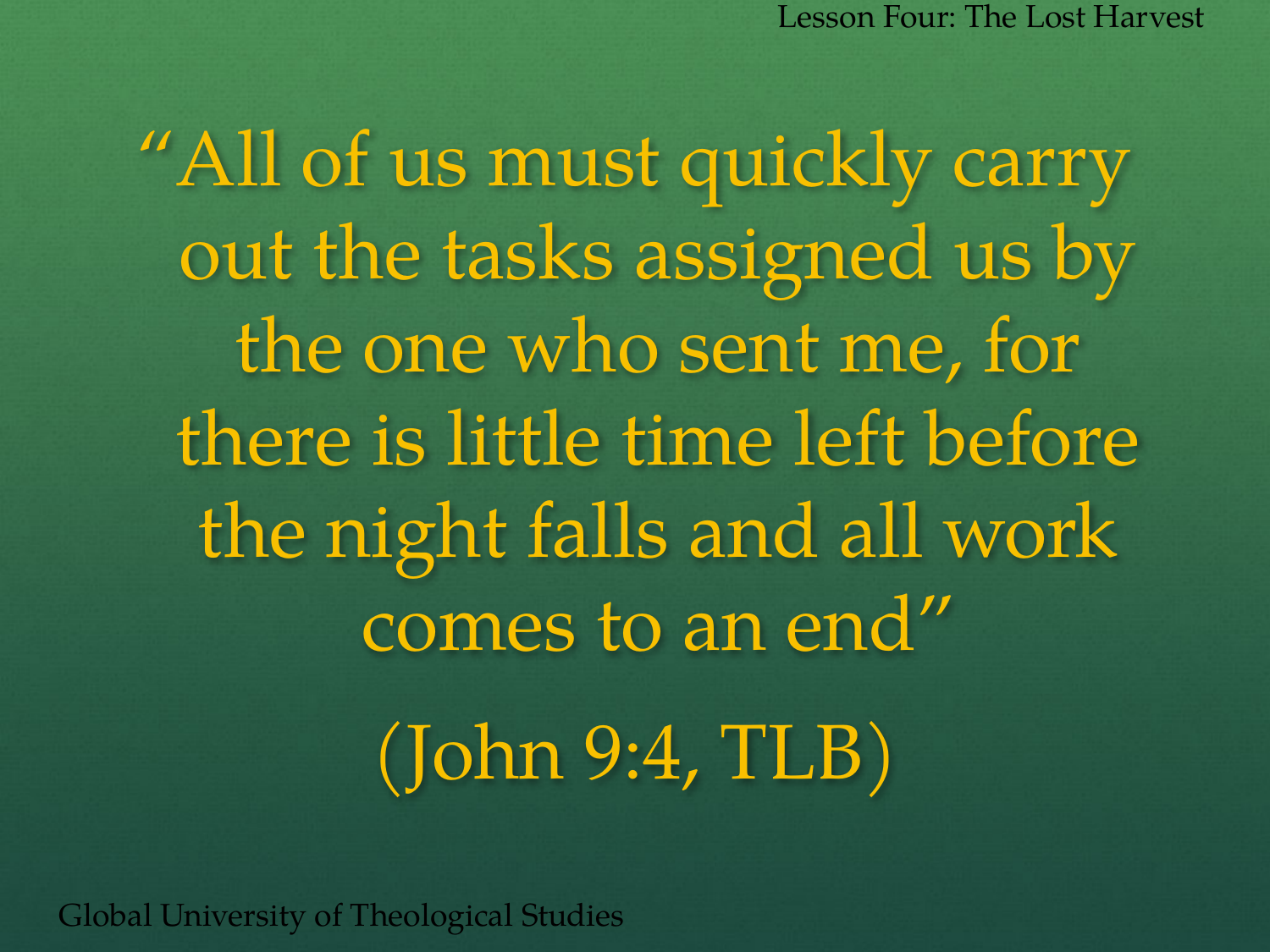

“All of us must quickly carry out the tasks assigned us by the one who sent me, for there is little time left before the night falls and all work comes to an end”
(John 9:4, TLB)

Lesson Four: The Lost Harvest

Global University of Theological Studies